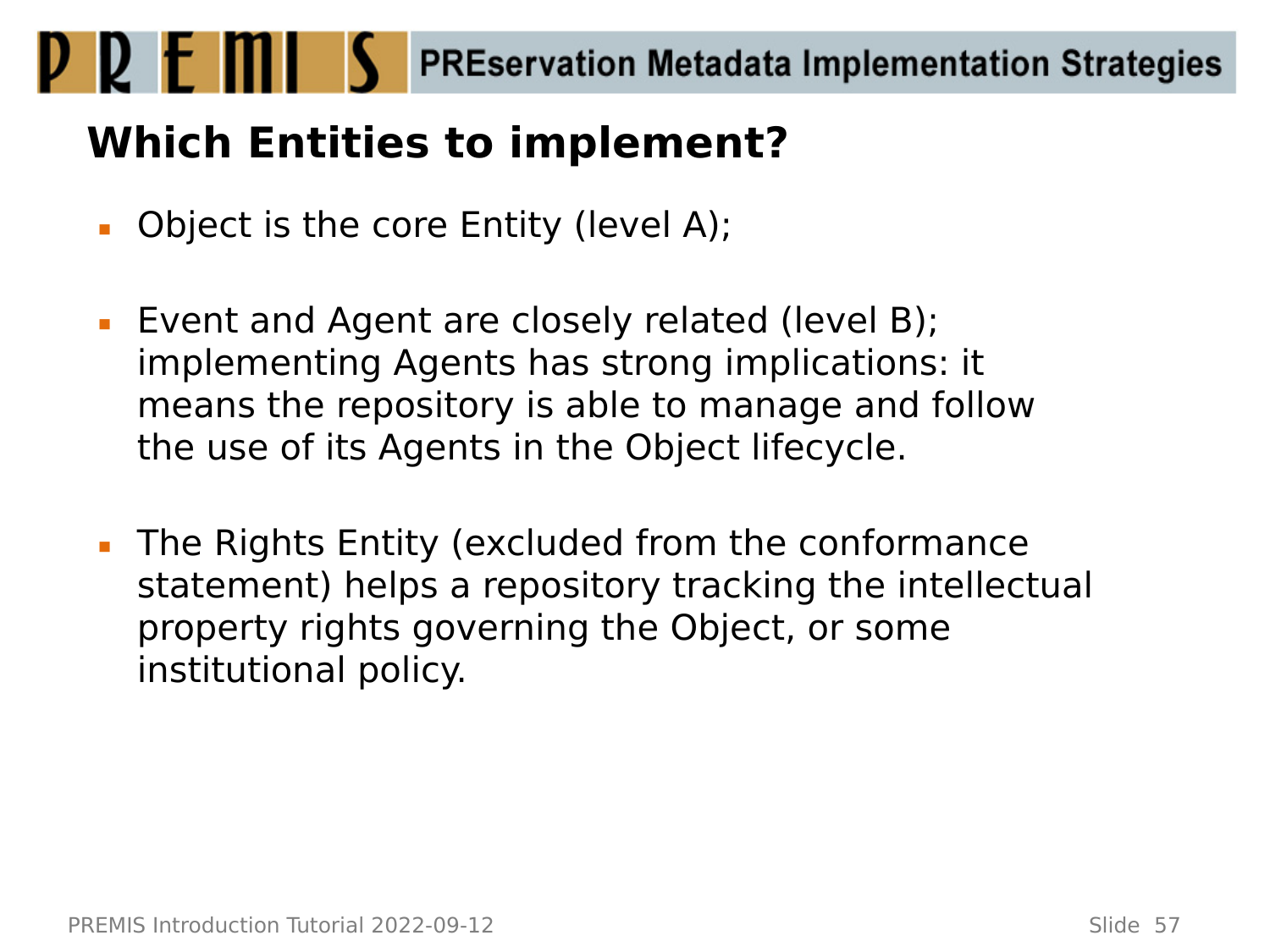

# Which Entities to implement?
Object is the core Entity (level A);
Event and Agent are closely related (level B); implementing Agents has strong implications: it means the repository is able to manage and follow the use of its Agents in the Object lifecycle.
The Rights Entity (excluded from the conformance statement) helps a repository tracking the intellectual property rights governing the Object, or some institutional policy.